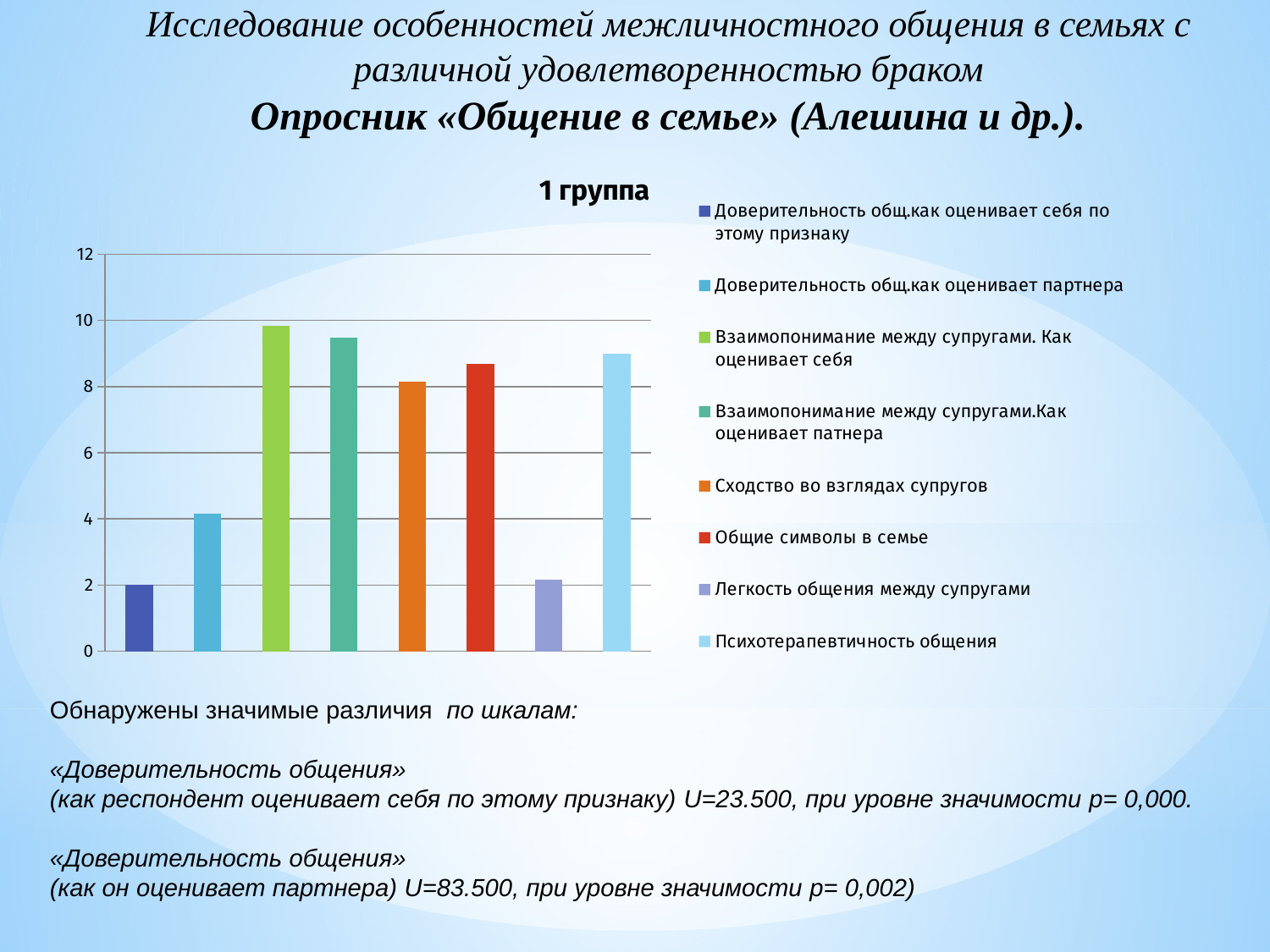

Исследование особенностей межличностного общения в семьях с различной удовлетворенностью браком
 Опросник «Общение в семье» (Алешина и др.).

### Chart:

| Category | 1 группа |
|---|---|
| Доверительность общ.как оценивает себя по этому признаку | 2.0 |
| Доверительность общ.как оценивает партнера | 4.1578999999999855 |
| Взаимопонимание между супругами. Как оценивает себя | 9.8421 |
| Взаимопонимание между супругами.Как оценивает патнера | 9.473700000000003 |
| Сходство во взглядах супругов | 8.157900000000001 |
| Общие символы в семье | 8.6842 |
| Легкость общения между супругами | 2.1579 |
| Психотерапевтичность общения | 9.0 |
Обнаружены значимые различия  по шкалам:

«Доверительность общения»
(как респондент оценивает себя по этому признаку) U=23.500, при уровне значимости p= 0,000.

«Доверительность общения»
(как он оценивает партнера) U=83.500, при уровне значимости p= 0,002)